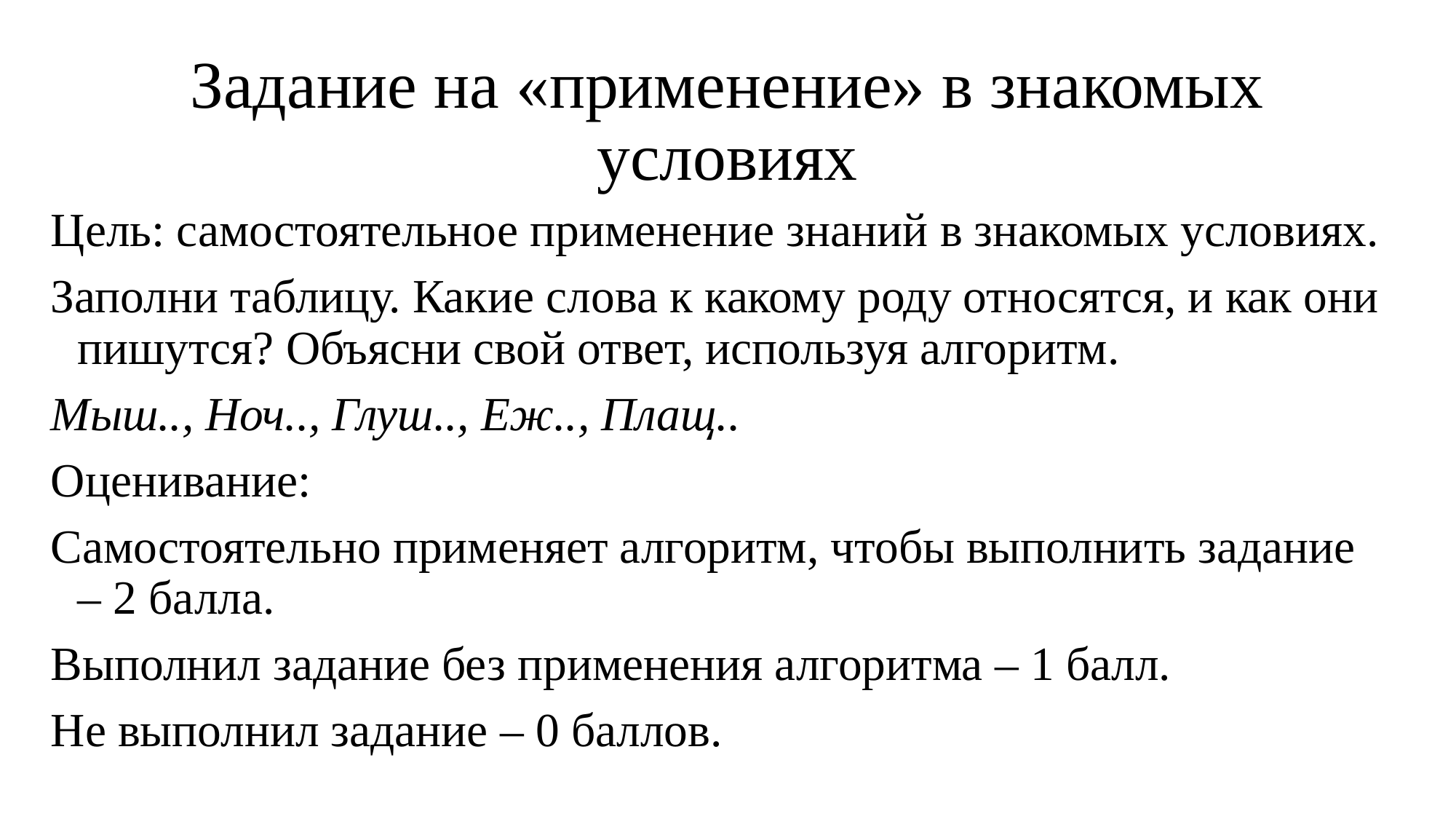

# Задание на «применение» в знакомых условиях
Цель: самостоятельное применение знаний в знакомых условиях.
Заполни таблицу. Какие слова к какому роду относятся, и как они пишутся? Объясни свой ответ, используя алгоритм.
Мыш.., Ноч.., Глуш.., Еж.., Плащ..
Оценивание:
Самостоятельно применяет алгоритм, чтобы выполнить задание – 2 балла.
Выполнил задание без применения алгоритма – 1 балл.
Не выполнил задание – 0 баллов.